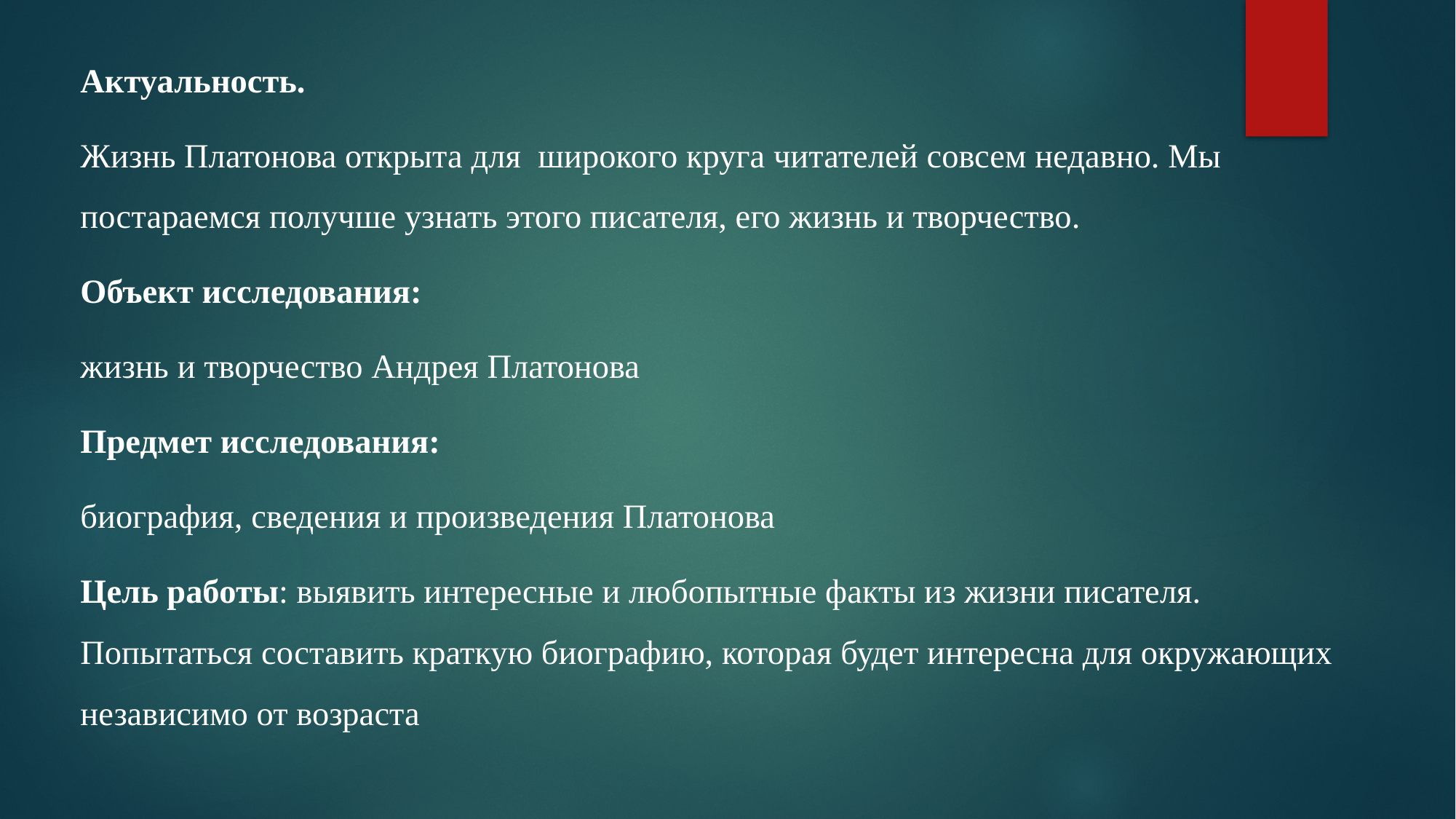

Актуальность.
Жизнь Платонова открыта для  широкого круга читателей совсем недавно. Мы постараемся получше узнать этого писателя, его жизнь и творчество.
Объект исследования:
жизнь и творчество Андрея Платонова
Предмет исследования:
биография, сведения и произведения Платонова
Цель работы: выявить интересные и любопытные факты из жизни писателя. Попытаться составить краткую биографию, которая будет интересна для окружающих независимо от возраста
#